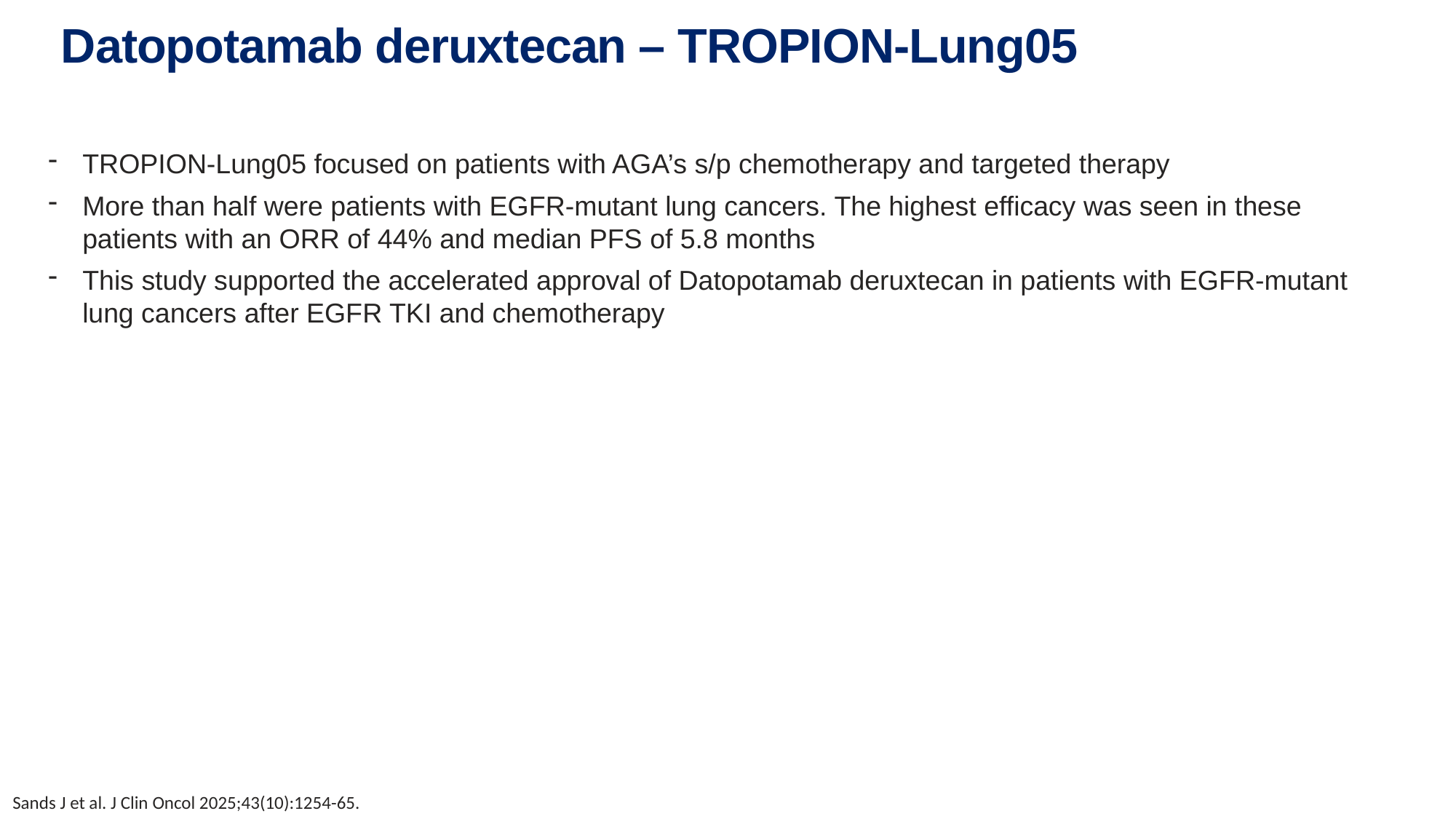

# Datopotamab deruxtecan – TROPION-Lung05
TROPION-Lung05 focused on patients with AGA’s s/p chemotherapy and targeted therapy
More than half were patients with EGFR-mutant lung cancers. The highest efficacy was seen in these patients with an ORR of 44% and median PFS of 5.8 months
This study supported the accelerated approval of Datopotamab deruxtecan in patients with EGFR-mutant lung cancers after EGFR TKI and chemotherapy

Sands J et al. J Clin Oncol 2025;43(10):1254-65.